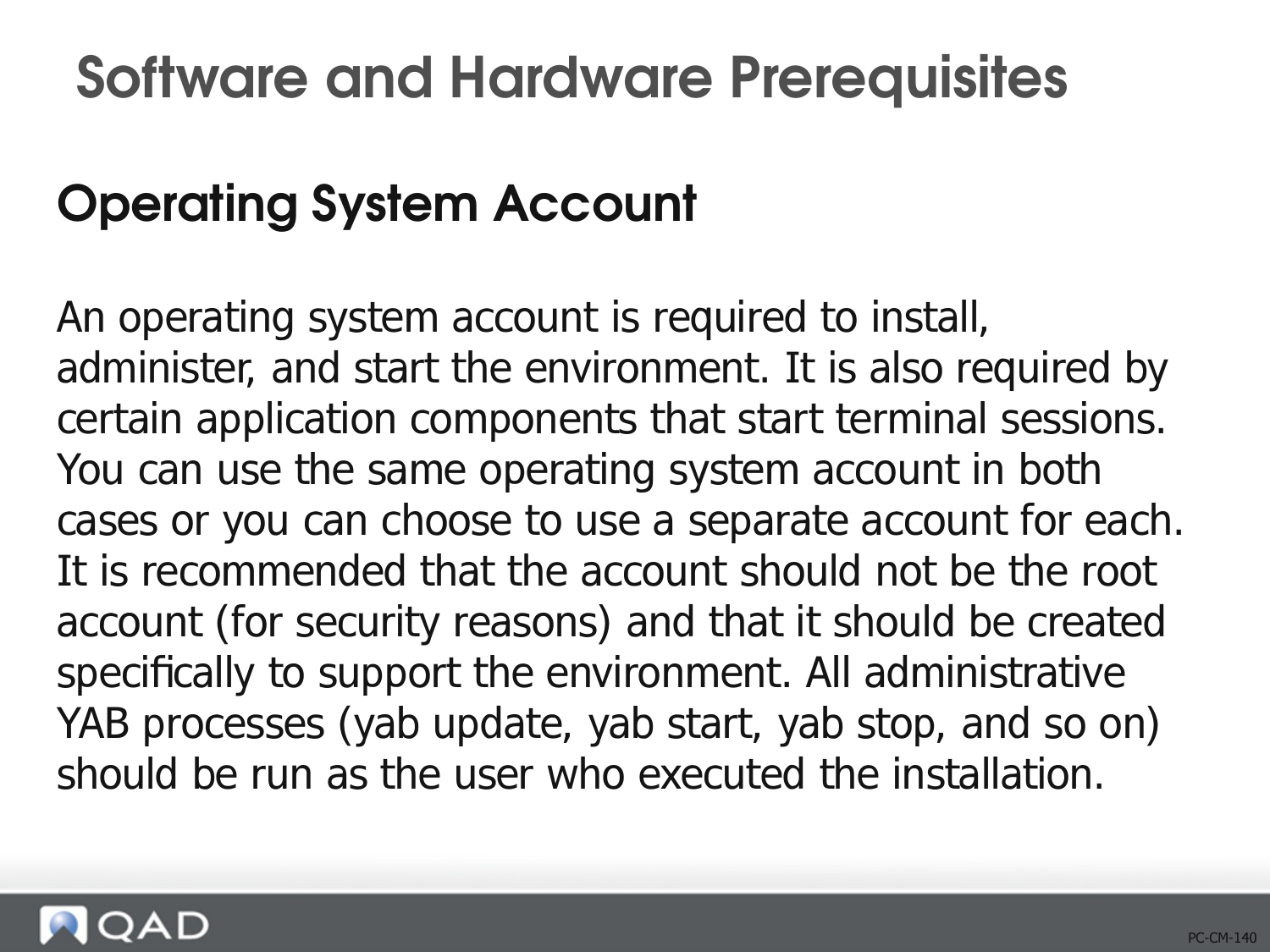

# Software and Hardware Prerequisites
Operating System Account

An operating system account is required to install, administer, and start the environment. It is also required by certain application components that start terminal sessions. You can use the same operating system account in both cases or you can choose to use a separate account for each. It is recommended that the account should not be the root account (for security reasons) and that it should be created specifically to support the environment. All administrative YAB processes (yab update, yab start, yab stop, and so on) should be run as the user who executed the installation.
PC-CM-140